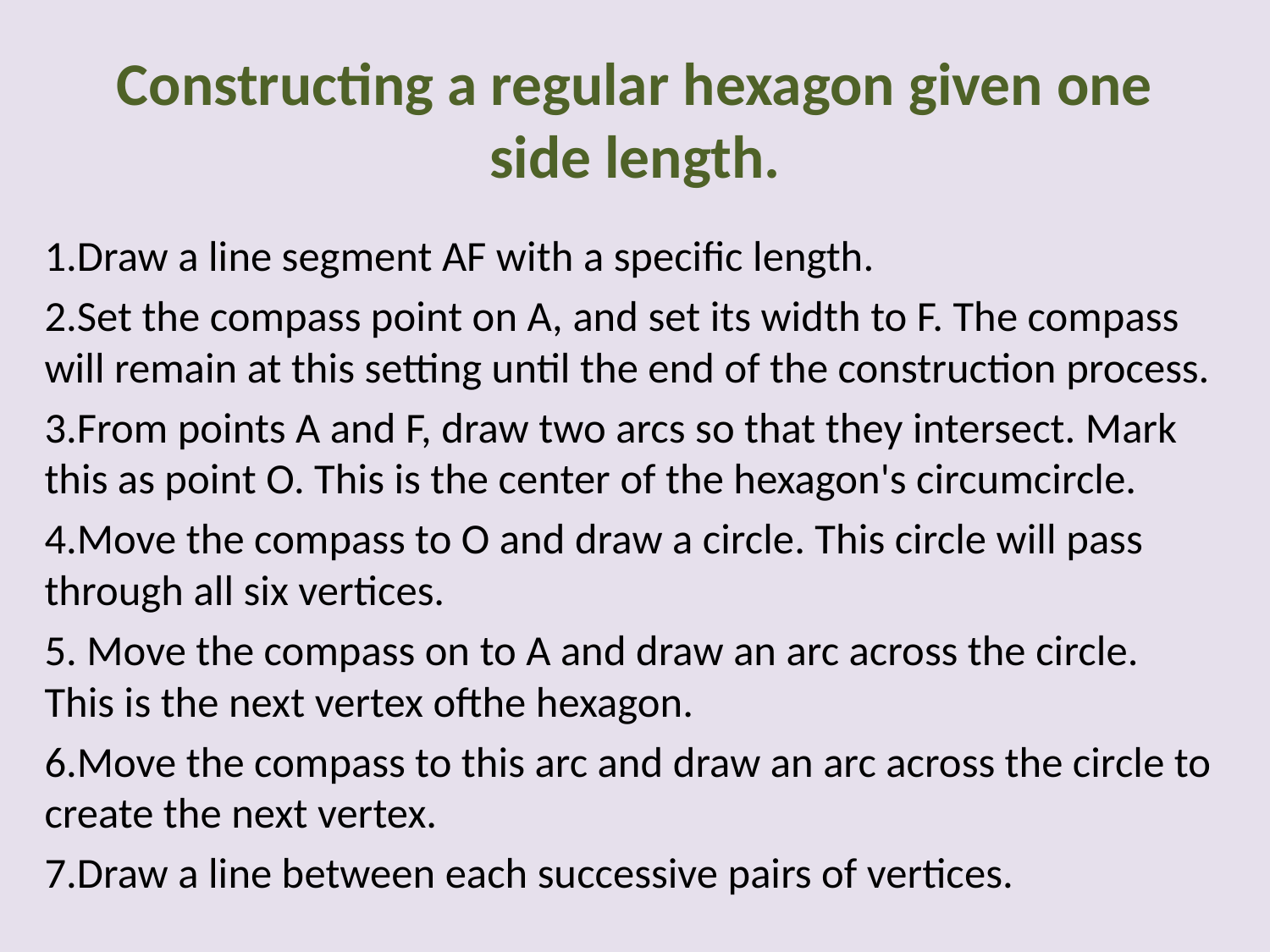

# Constructing a regular hexagon given one side length.
1.Draw a line segment AF with a specific length.
2.Set the compass point on A, and set its width to F. The compass will remain at this setting until the end of the construction process.
3.From points A and F, draw two arcs so that they intersect. Mark this as point O. This is the center of the hexagon's circumcircle.
4.Move the compass to O and draw a circle. This circle will pass through all six vertices.
5. Move the compass on to A and draw an arc across the circle. This is the next vertex ofthe hexagon.
6.Move the compass to this arc and draw an arc across the circle to create the next vertex.
7.Draw a line between each successive pairs of vertices.